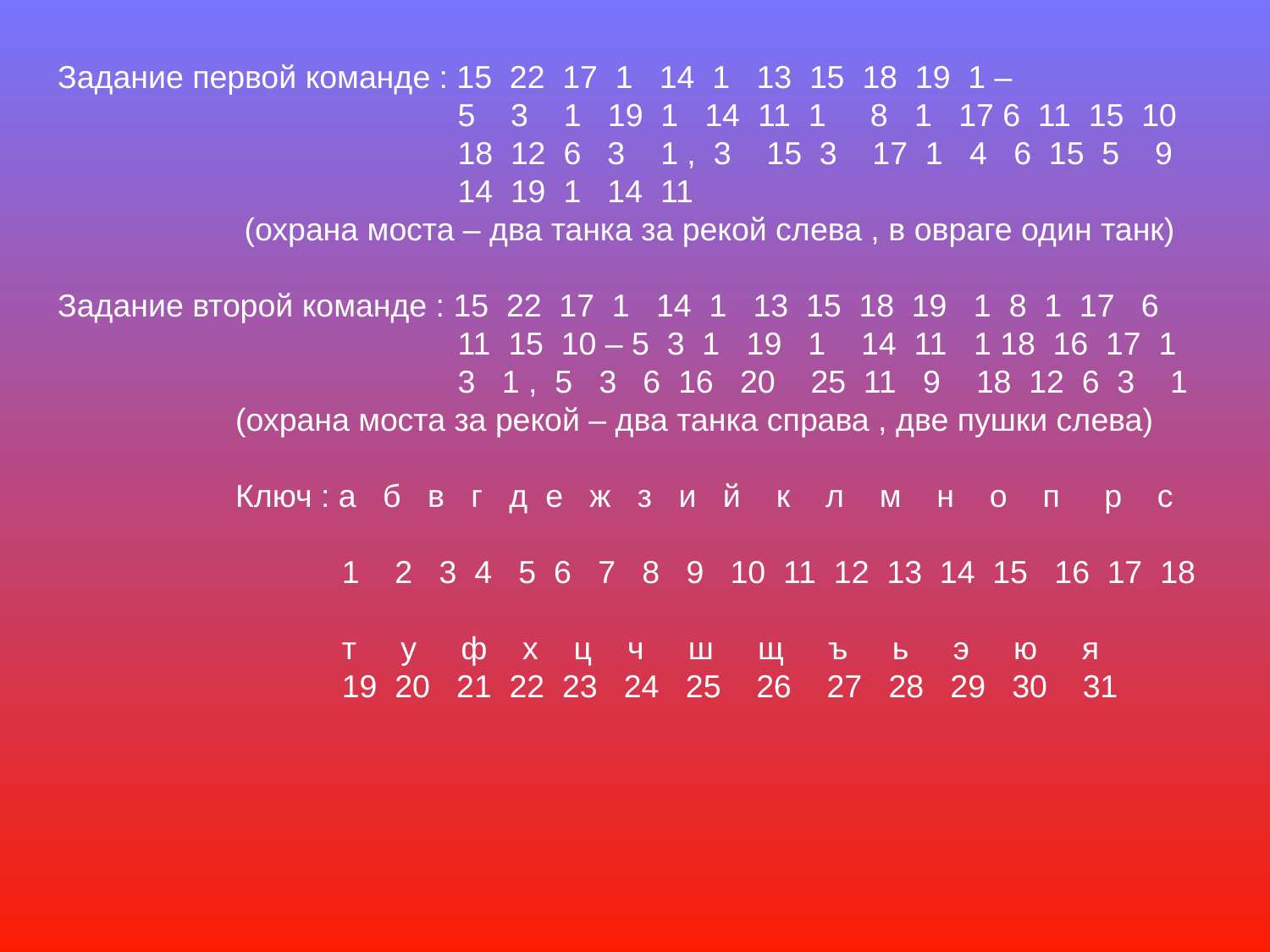

Задание первой команде : 15  22  17  1   14  1   13  15  18  19  1 –
                                             5    3    1   19  1   14  11  1     8   1   17 6  11  15  10
                                             18  12  6   3    1 ,  3    15  3    17  1   4   6  15  5    9
                                             14  19  1   14  11
                     (охрана моста – два танка за рекой слева , в овраге один танк)

Задание второй команде : 15  22  17  1   14  1   13  15  18  19   1  8  1  17   6
                                             11  15  10 – 5  3  1   19   1    14  11   1 18  16  17  1
                                             3   1 ,  5   3   6  16   20    25  11   9    18  12  6  3    1
                    (охрана моста за рекой – два танка справа , две пушки слева)

                    Ключ : а   б   в   г   д  е   ж   з   и   й    к    л    м    н    о    п     р    с
                                1    2   3  4   5  6   7   8   9   10  11  12  13  14  15   16  17  18

                                т     у     ф    х    ц    ч     ш     щ     ъ     ь     э     ю     я
                                19  20   21  22  23   24   25    26    27   28   29   30    31